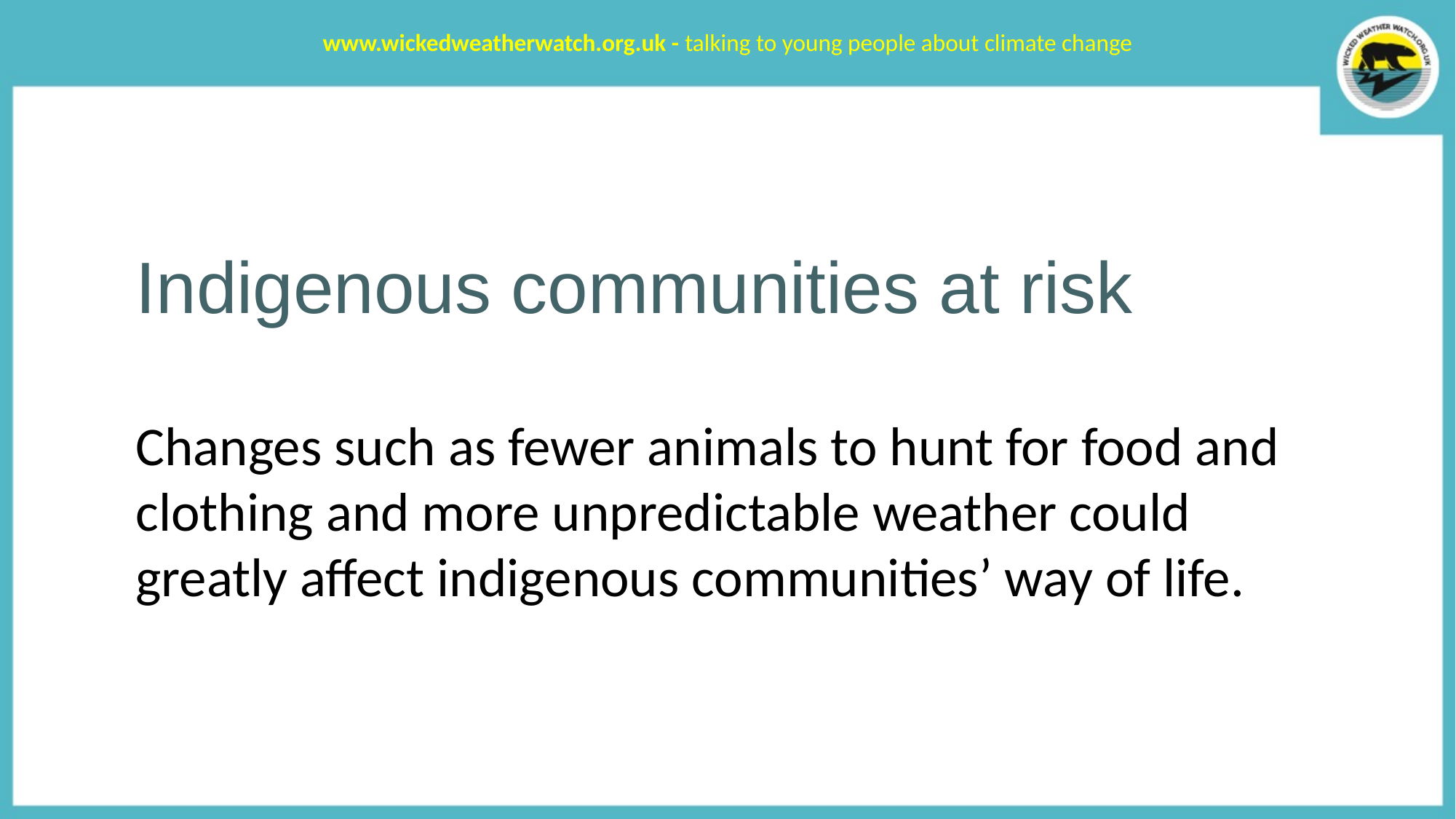

www.wickedweatherwatch.org.uk - talking to young people about climate change
# Indigenous communities at risk
Changes such as fewer animals to hunt for food and clothing and more unpredictable weather could greatly affect indigenous communities’ way of life.